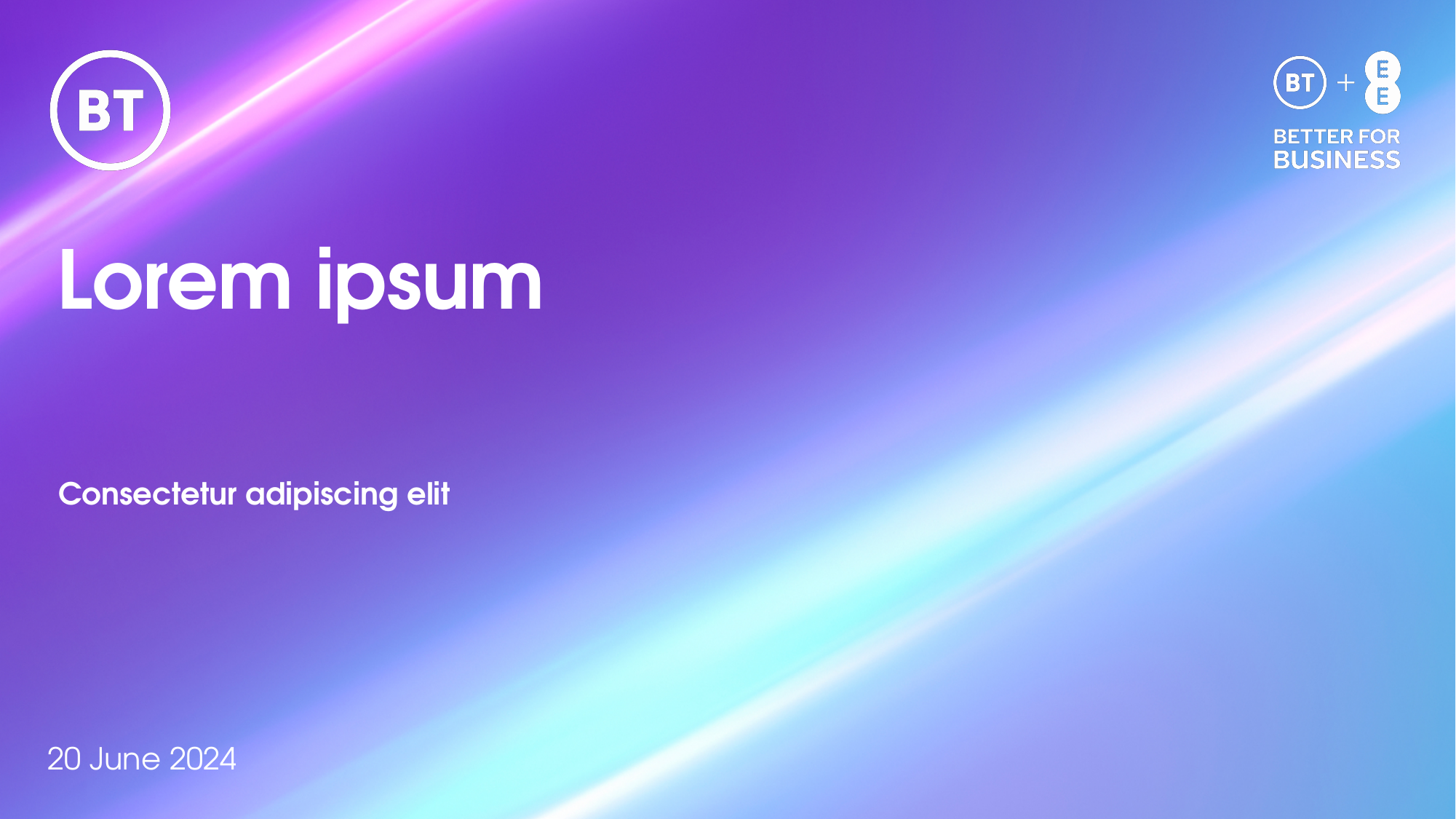

# Lorem ipsum
Consectetur adipiscing elit
20 June 2024